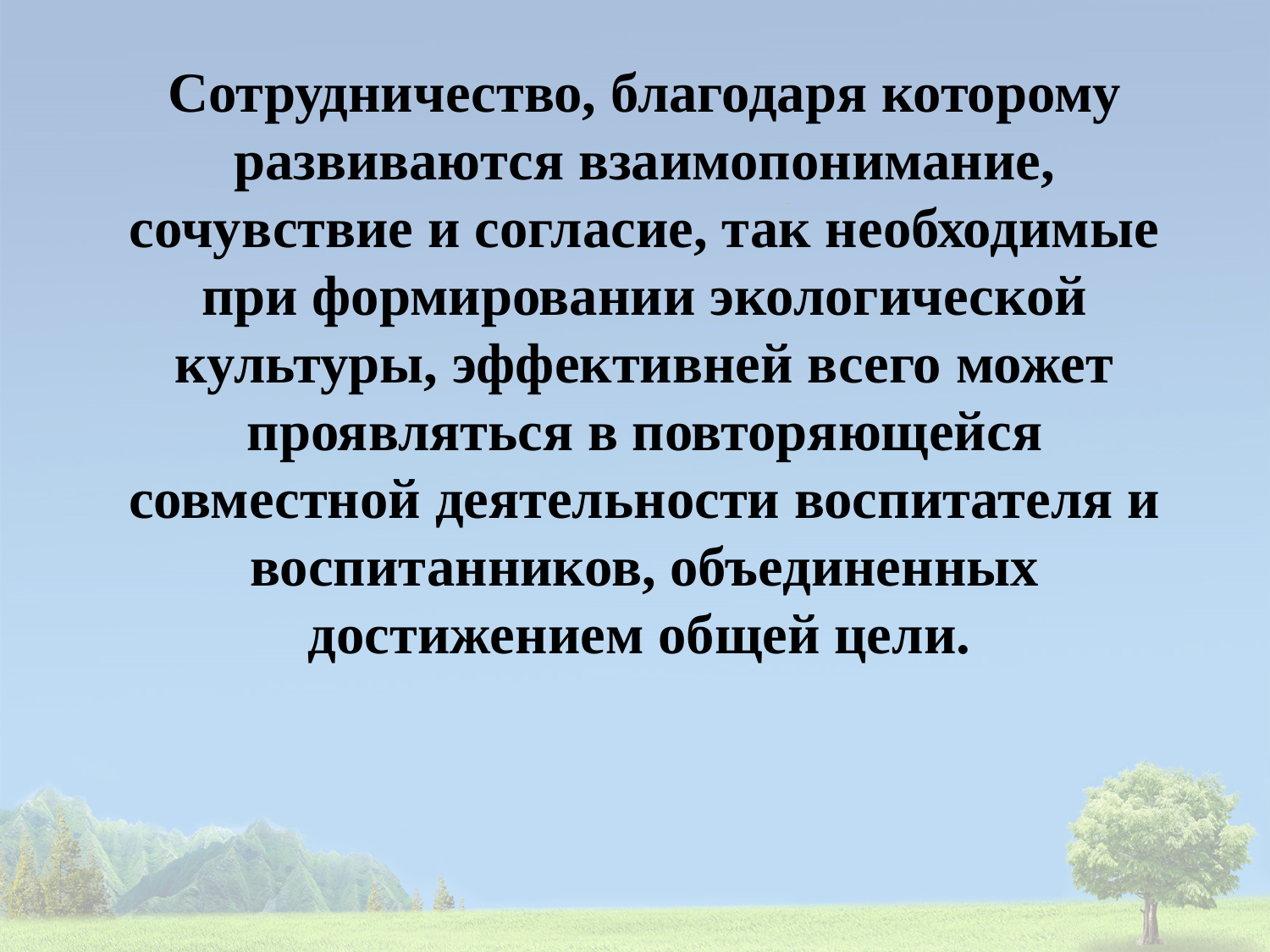

Сотрудничество, благодаря которому развиваются взаимопонимание, сочувствие и согласие, так необходимые при формировании экологической культуры, эффективней всего может проявляться в повторяющейся совместной деятельности воспитателя и воспитанников, объединенных достижением общей цели.